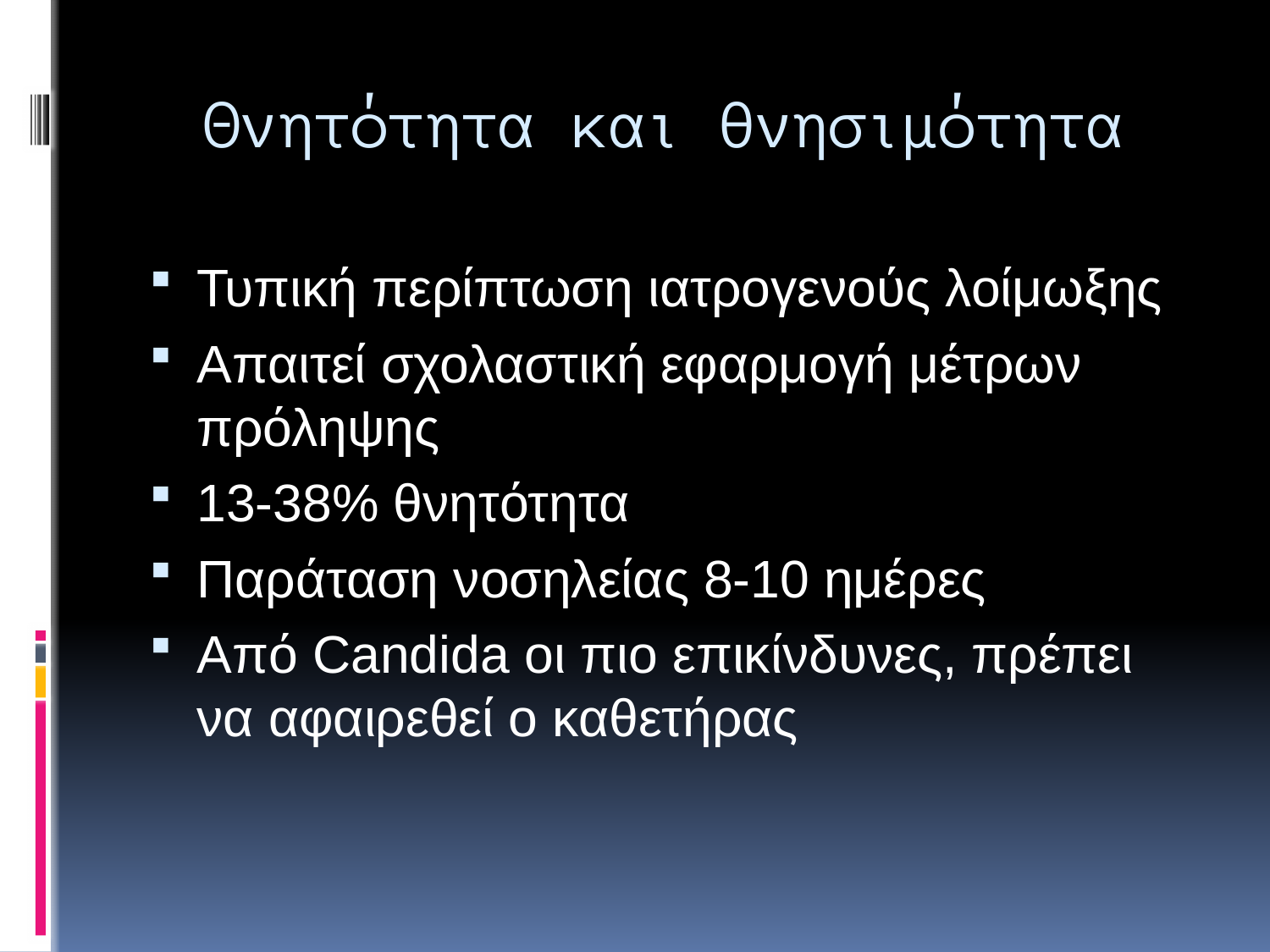

# Θνητότητα και θνησιμότητα
Τυπική περίπτωση ιατρογενούς λοίμωξης
Απαιτεί σχολαστική εφαρμογή μέτρων πρόληψης
13-38% θνητότητα
Παράταση νοσηλείας 8-10 ημέρες
Από Candida οι πιο επικίνδυνες, πρέπει να αφαιρεθεί ο καθετήρας